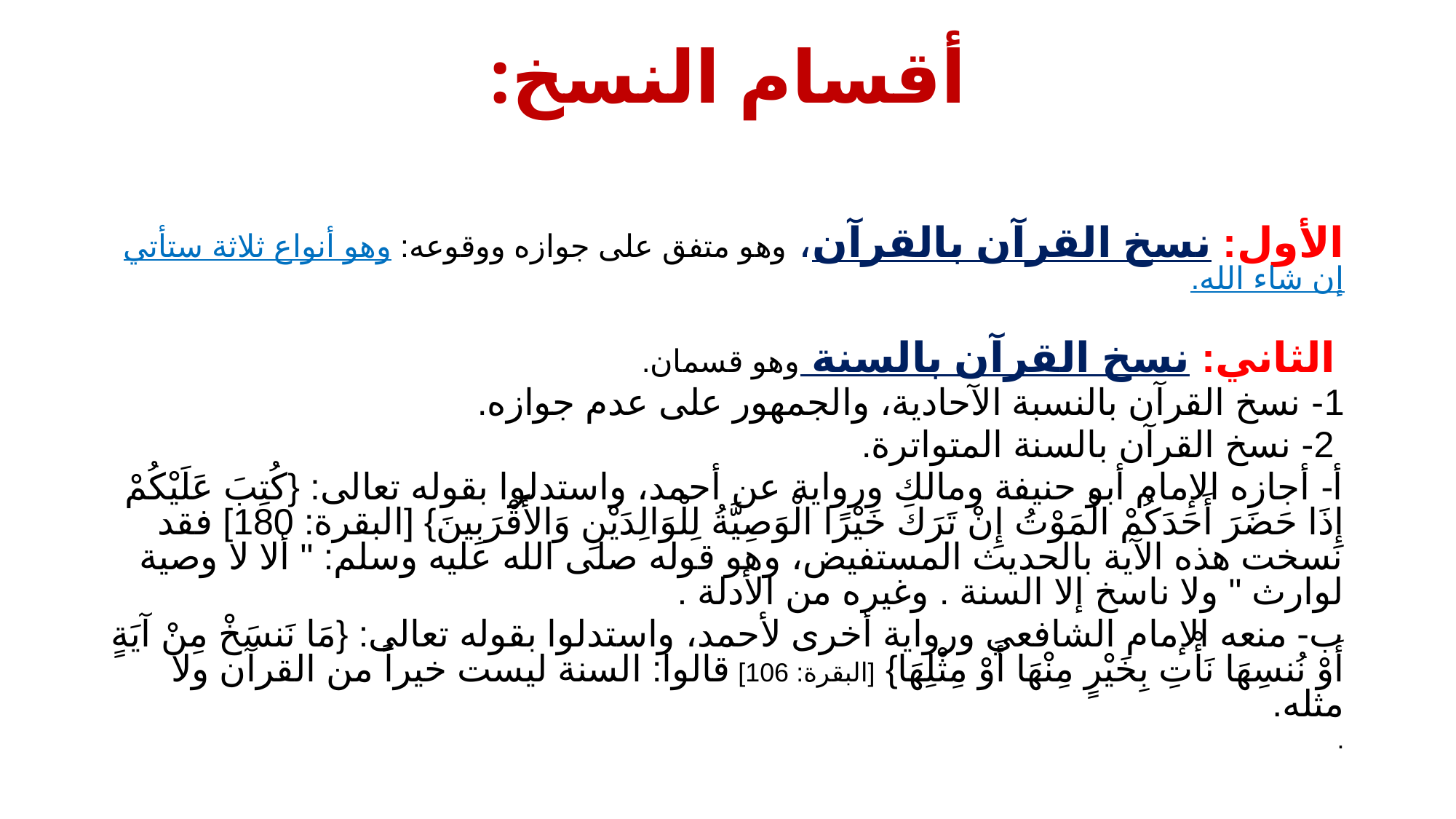

# أقسام النسخ:
الأول: نسخ القرآن بالقرآن، وهو متفق على جوازه ووقوعه: وهو أنواع ثلاثة ستأتي إن شاء الله.

 الثاني: نسخ القرآن بالسنة وهو قسمان.
1- نسخ القرآن بالنسبة الآحادية، والجمهور على عدم جوازه.
 2- نسخ القرآن بالسنة المتواترة.
أ- أجازه الإمام أبو حنيفة ومالك ورواية عن أحمد، واستدلوا بقوله تعالى: {كُتِبَ عَلَيْكُمْ إِذَا حَضَرَ أَحَدَكُمْ الْمَوْتُ إِنْ تَرَكَ خَيْرًا الْوَصِيَّةُ لِلْوَالِدَيْنِ وَالأَقْرَبِينَ} [البقرة: 180] فقد نسخت هذه الآية بالحديث المستفيض، وهو قوله صلى الله عليه وسلم: " ألا لا وصية لوارث " ولا ناسخ إلا السنة . وغيره من الأدلة .
ب- منعه الإمام الشافعي ورواية أخرى لأحمد، واستدلوا بقوله تعالى: {مَا نَنسَخْ مِنْ آيَةٍ أَوْ نُنسِهَا نَأْتِ بِخَيْرٍ مِنْهَا أَوْ مِثْلِهَا} [البقرة: 106] قالوا: السنة ليست خيراً من القرآن ولا مثله.
.